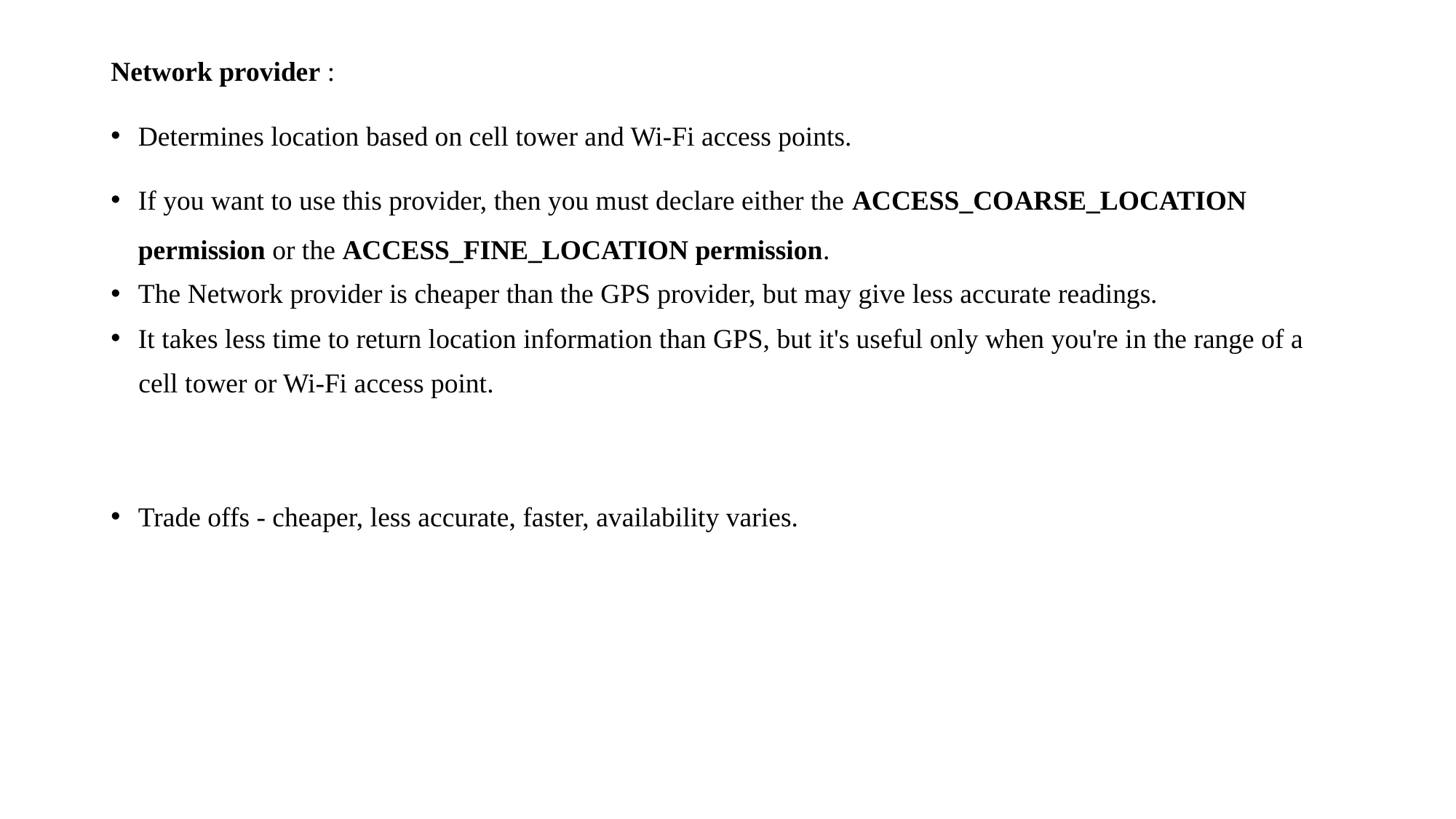

Network provider :
Determines location based on cell tower and Wi-Fi access points.
If you want to use this provider, then you must declare either the ACCESS_COARSE_LOCATION permission or the ACCESS_FINE_LOCATION permission.
The Network provider is cheaper than the GPS provider, but may give less accurate readings.
It takes less time to return location information than GPS, but it's useful only when you're in the range of a
    cell tower or Wi-Fi access point.

Trade offs - cheaper, less accurate, faster, availability varies.